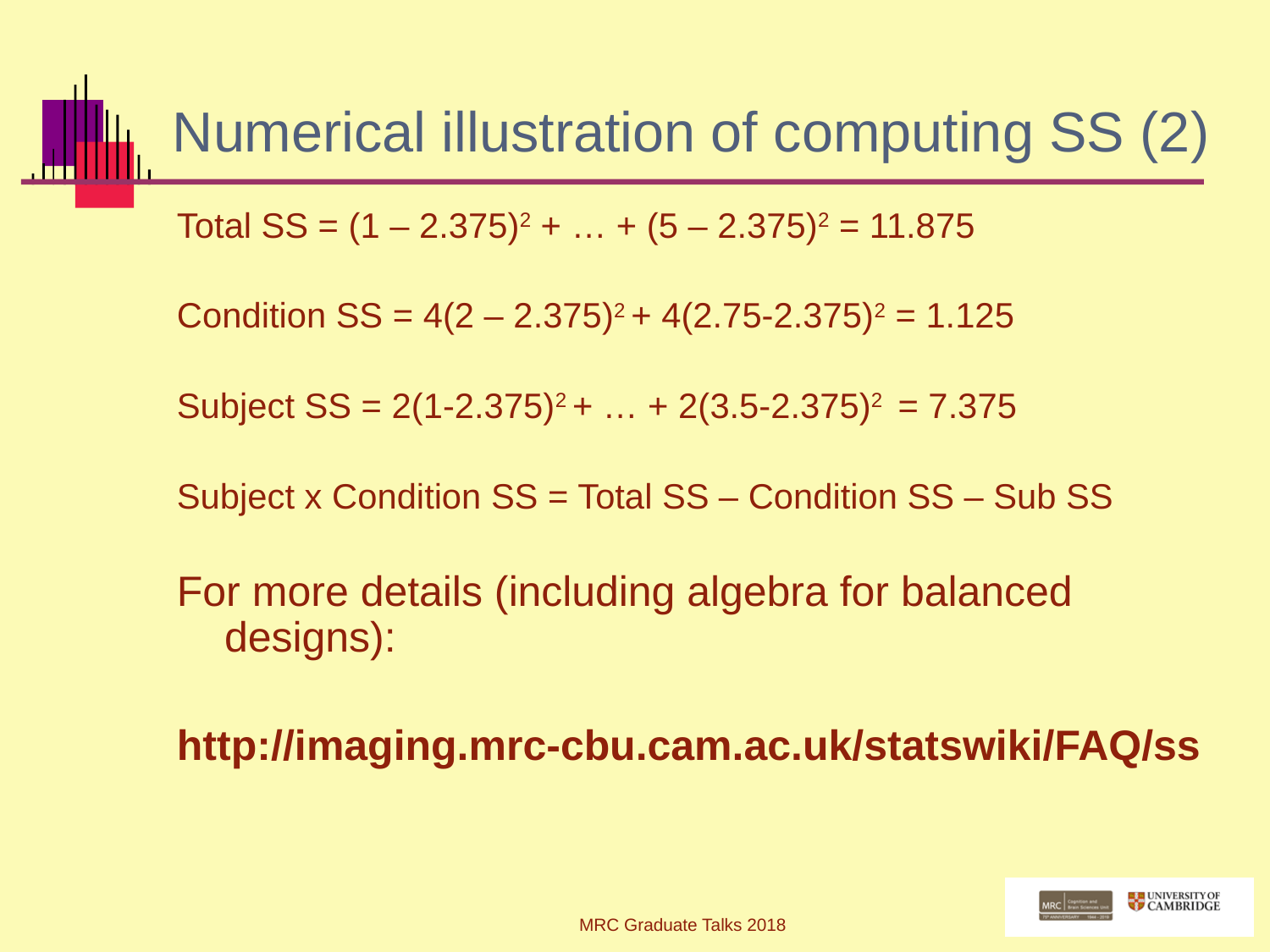

# Numerical illustration of computing SS (2)
Total SS = (1 – 2.375)2 + … + (5 – 2.375)2 = 11.875

Condition SS = 4(2 – 2.375)2 + 4(2.75-2.375)2 = 1.125

Subject SS = 2(1-2.375)2 + … + 2(3.5-2.375)2  = 7.375

Subject x Condition SS = Total SS – Condition SS – Sub SS

For more details (including algebra for balanced designs):

http://imaging.mrc-cbu.cam.ac.uk/statswiki/FAQ/ss

MRC Graduate Talks 2018